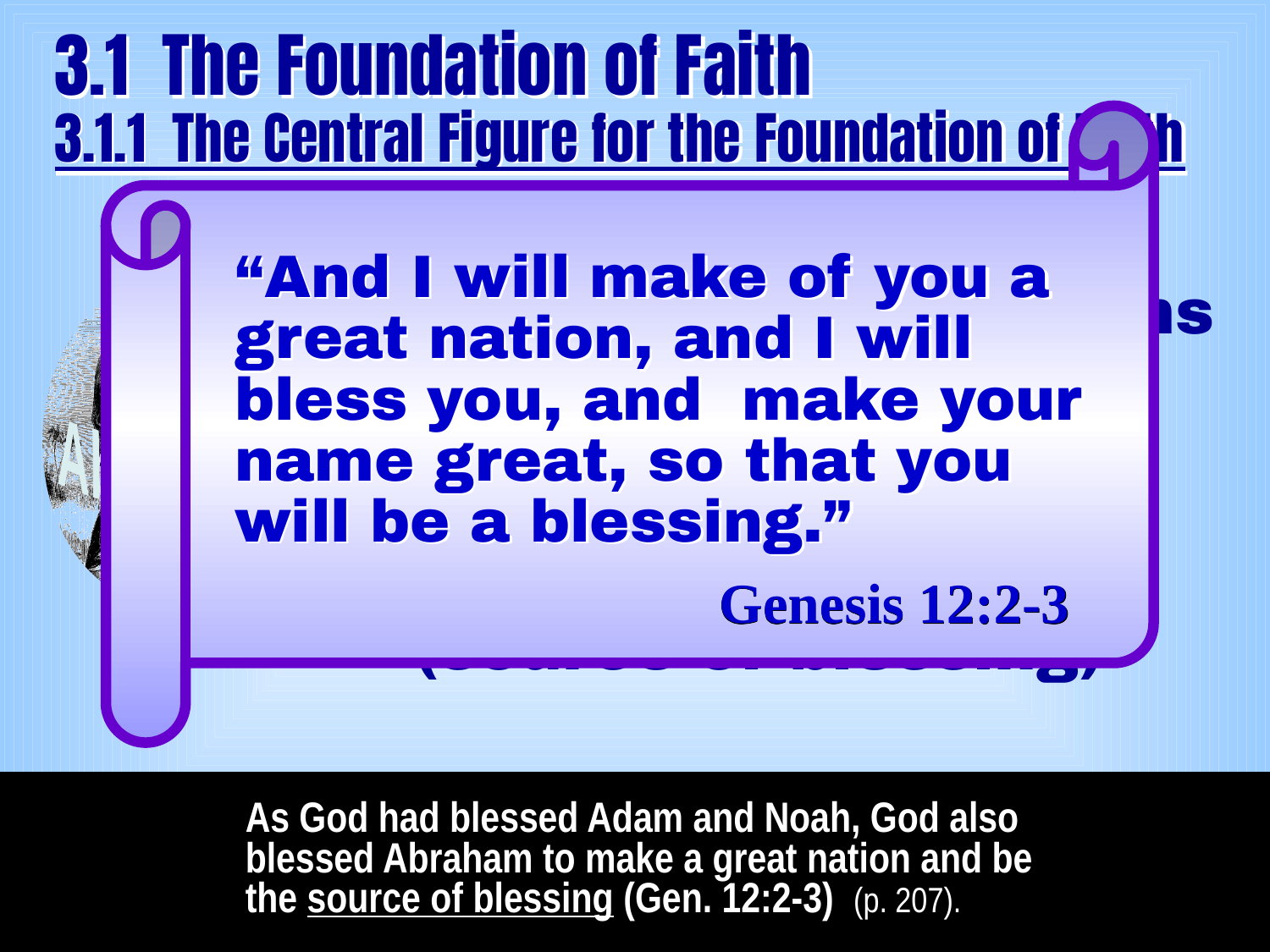

3.1  The Foundation of Faith

“And I will make of you a great nation, and I will bless you, and  make your name great, so that you will be a blessing.”
Genesis 12:2-3
3.1.1  The Central Figure for the Foundation of Faith
Restore the conditions
1

_
_
_
_
_
_
of Noah’s family
Abraham
Restored Adam
2
(source of blessing)

As God had blessed Adam and Noah, God also blessed Abraham to make a great nation and be the source of blessing (Gen. 12:2-3)  (p. 207).